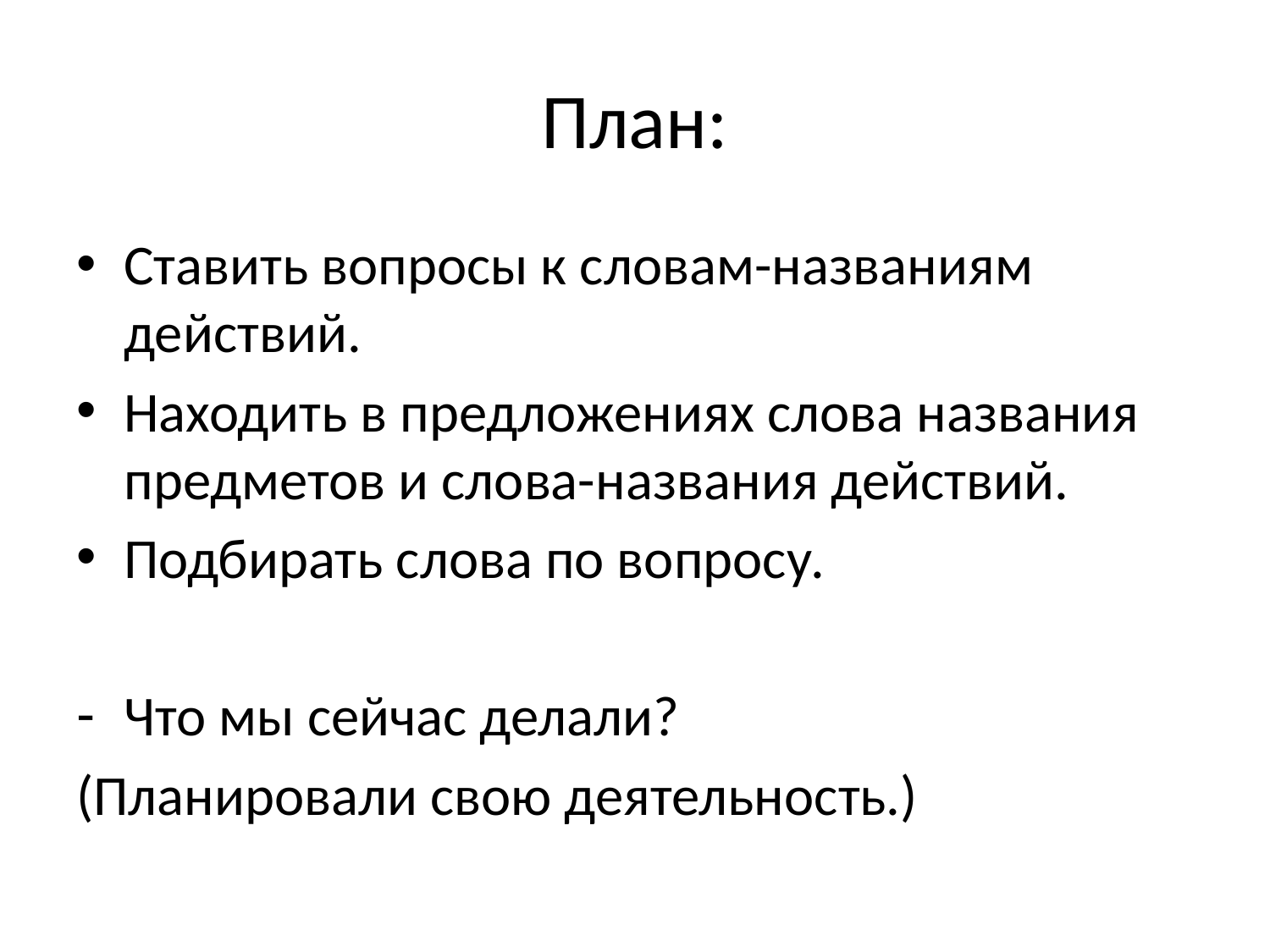

# План:
Ставить вопросы к словам-названиям действий.
Находить в предложениях слова названия предметов и слова-названия действий.
Подбирать слова по вопросу.

Что мы сейчас делали?
(Планировали свою деятельность.)